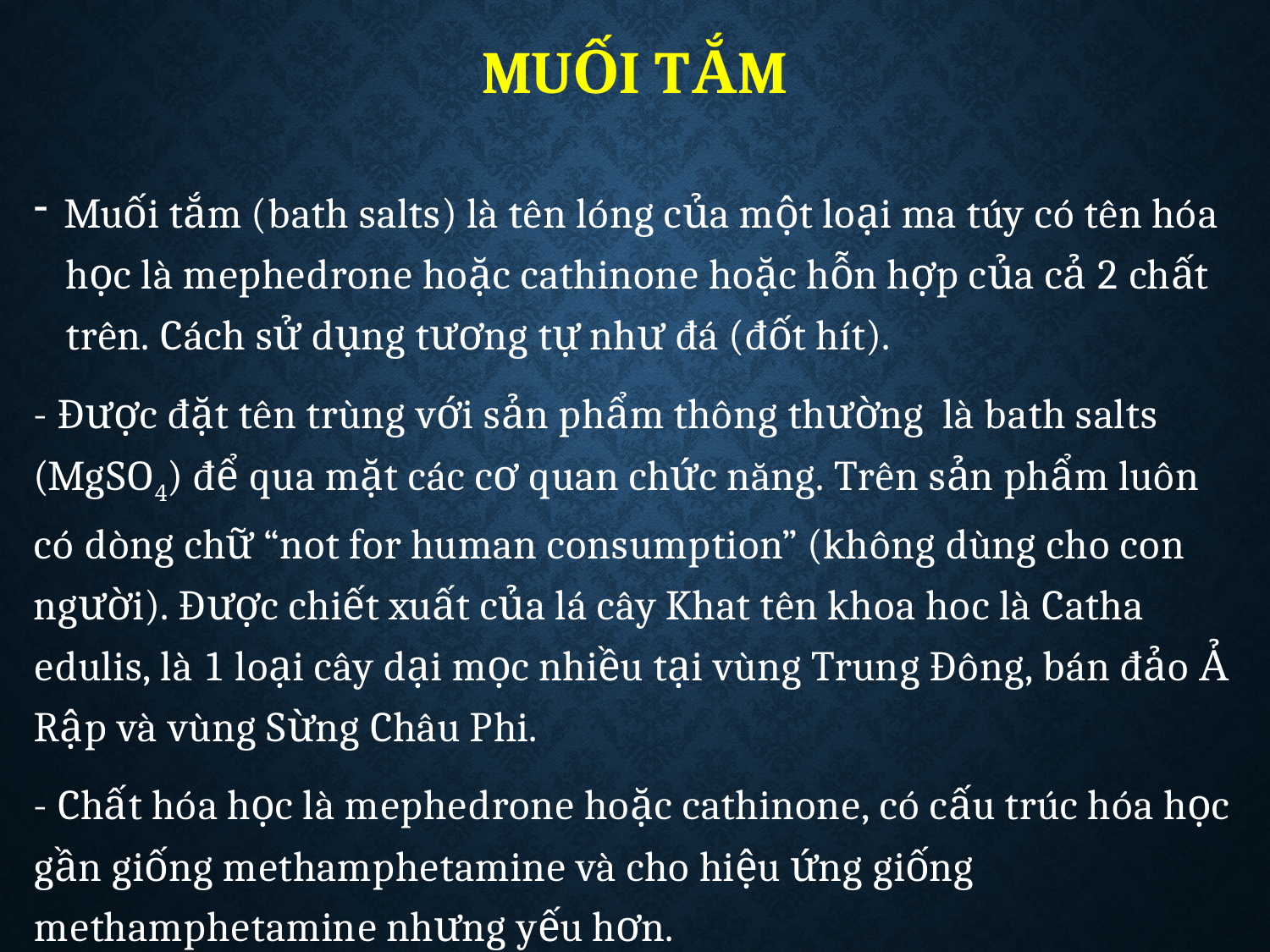

# Muối tắm
Muối tắm (bath salts) là tên lóng của một loại ma túy có tên hóa học là mephedrone hoặc cathinone hoặc hỗn hợp của cả 2 chất trên. Cách sử dụng tương tự như đá (đốt hít).
- Được đặt tên trùng với sản phẩm thông thường  là bath salts (MgSO4) để qua mặt các cơ quan chức năng. Trên sản phẩm luôn có dòng chữ “not for human consumption” (không dùng cho con người). Được chiết xuất của lá cây Khat tên khoa hoc là Catha edulis, là 1 loại cây dại mọc nhiều tại vùng Trung Đông, bán đảo Ả Rập và vùng Sừng Châu Phi.
- Chất hóa học là mephedrone hoặc cathinone, có cấu trúc hóa học gần giống methamphetamine và cho hiệu ứng giống methamphetamine nhưng yếu hơn.